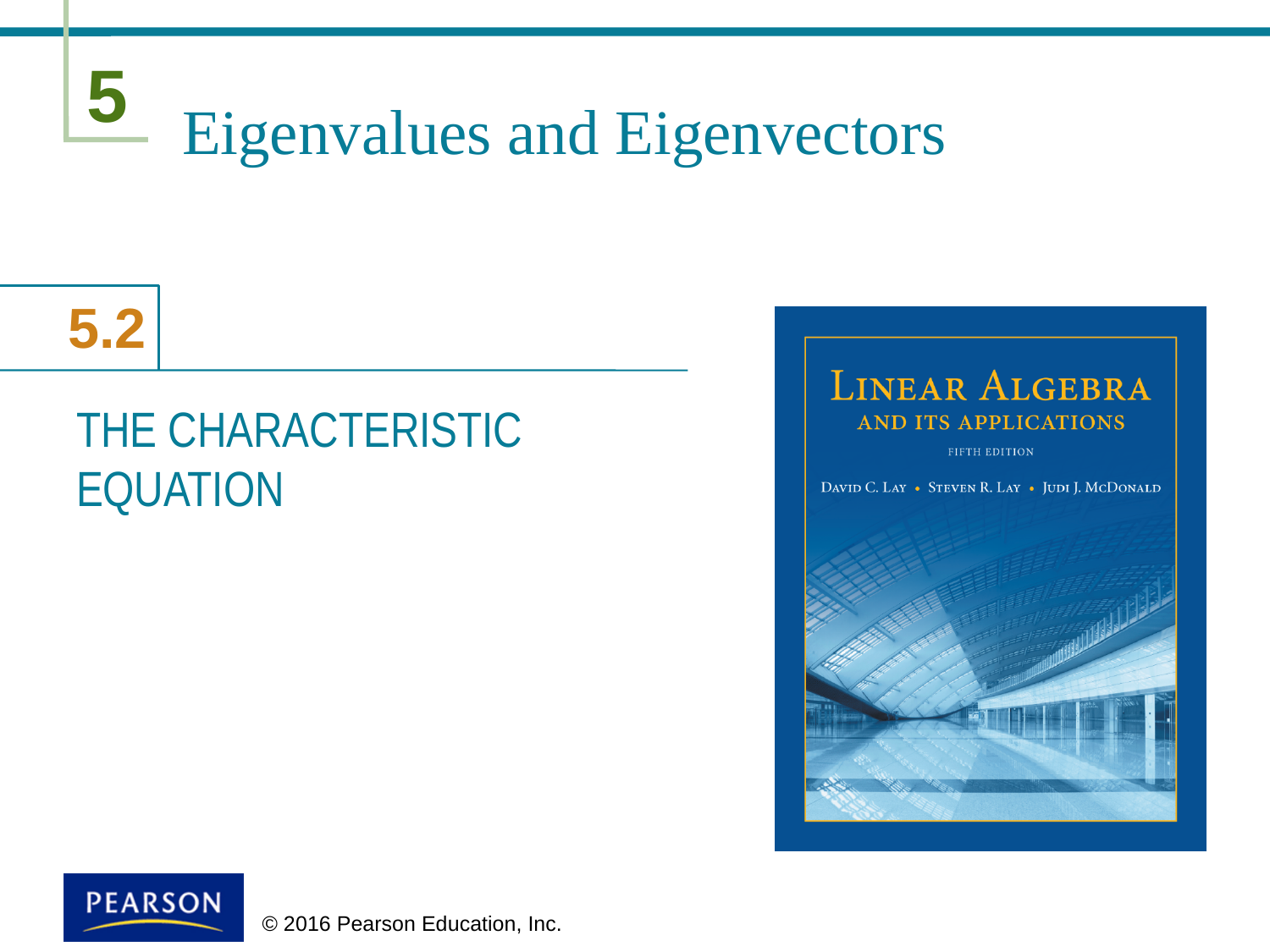

# Eigenvalues and Eigenvectors
THE CHARACTERISTIC EQUATION
 © 2016 Pearson Education, Inc.